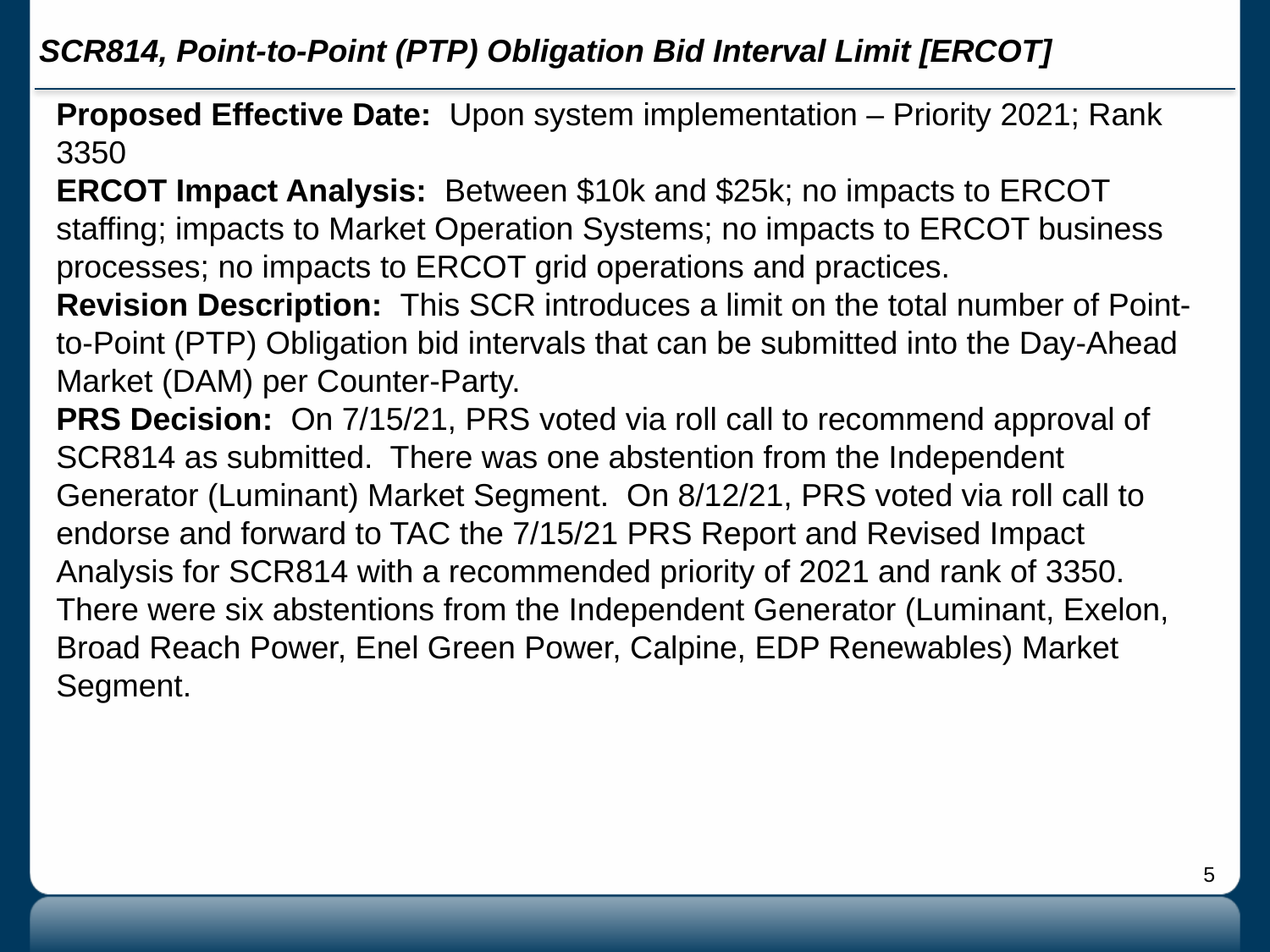

# SCR814, Point-to-Point (PTP) Obligation Bid Interval Limit [ERCOT]
Proposed Effective Date:  Upon system implementation – Priority 2021; Rank 3350
ERCOT Impact Analysis:  Between $10k and $25k; no impacts to ERCOT staffing; impacts to Market Operation Systems; no impacts to ERCOT business processes; no impacts to ERCOT grid operations and practices.
Revision Description:  This SCR introduces a limit on the total number of Point-to-Point (PTP) Obligation bid intervals that can be submitted into the Day-Ahead Market (DAM) per Counter-Party.
PRS Decision:  On 7/15/21, PRS voted via roll call to recommend approval of SCR814 as submitted.  There was one abstention from the Independent Generator (Luminant) Market Segment.  On 8/12/21, PRS voted via roll call to endorse and forward to TAC the 7/15/21 PRS Report and Revised Impact Analysis for SCR814 with a recommended priority of 2021 and rank of 3350.  There were six abstentions from the Independent Generator (Luminant, Exelon, Broad Reach Power, Enel Green Power, Calpine, EDP Renewables) Market Segment.